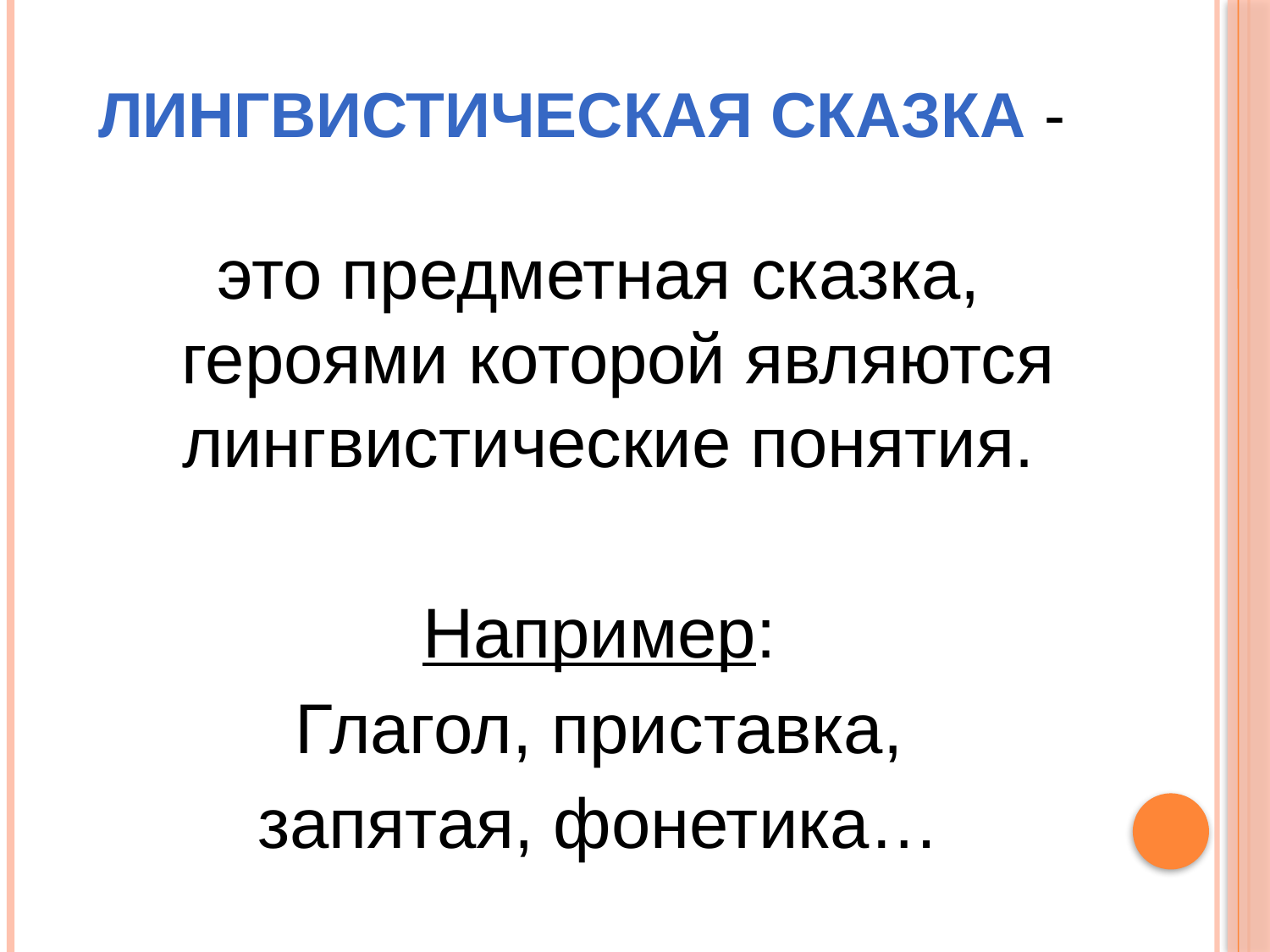

# Лингвистическая сказка -
это предметная сказка, героями которой являются лингвистические понятия.

Например:
Глагол, приставка,
запятая, фонетика…